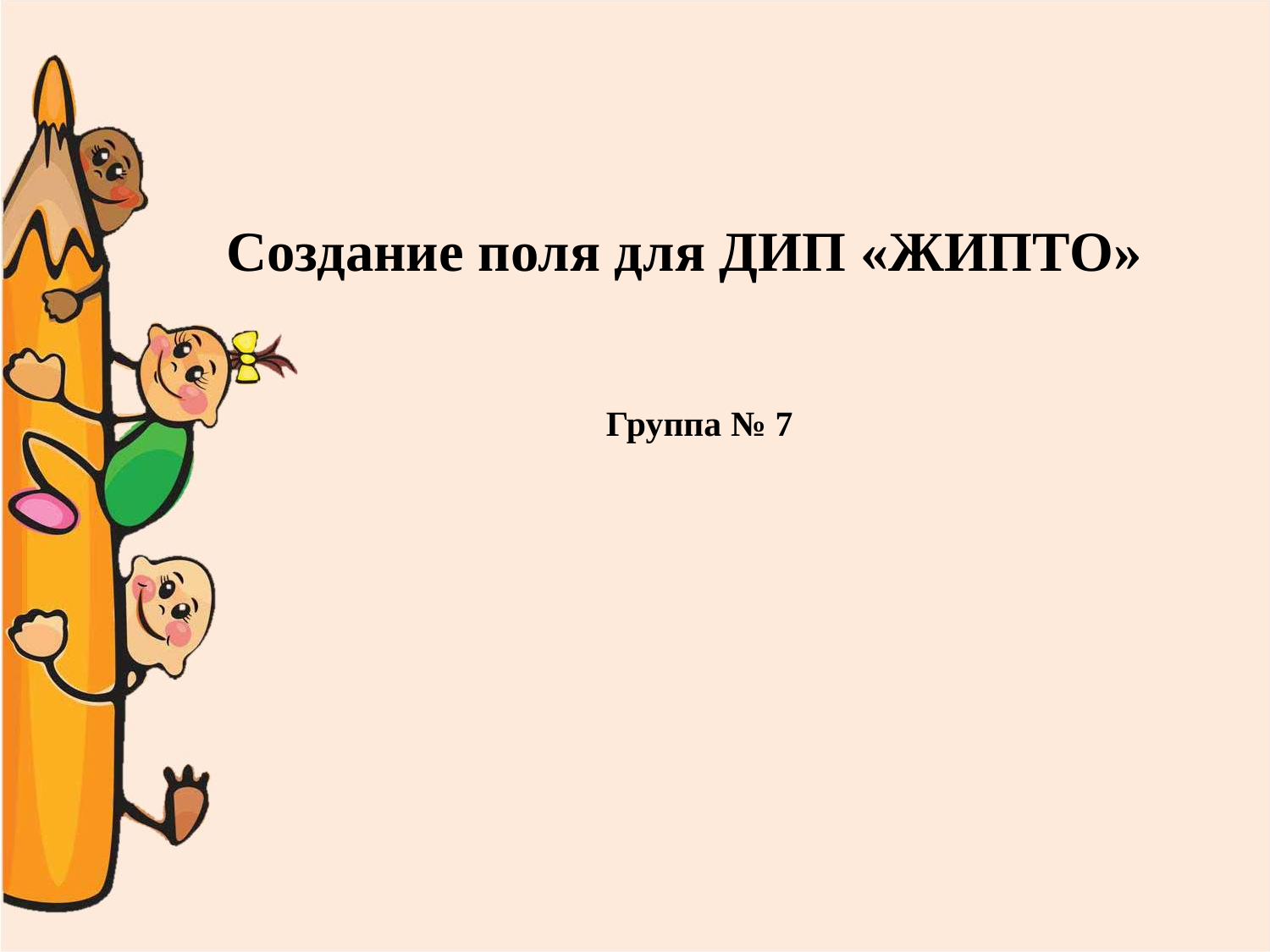

# Создание поля для ДИП «ЖИПТО»

Группа № 7